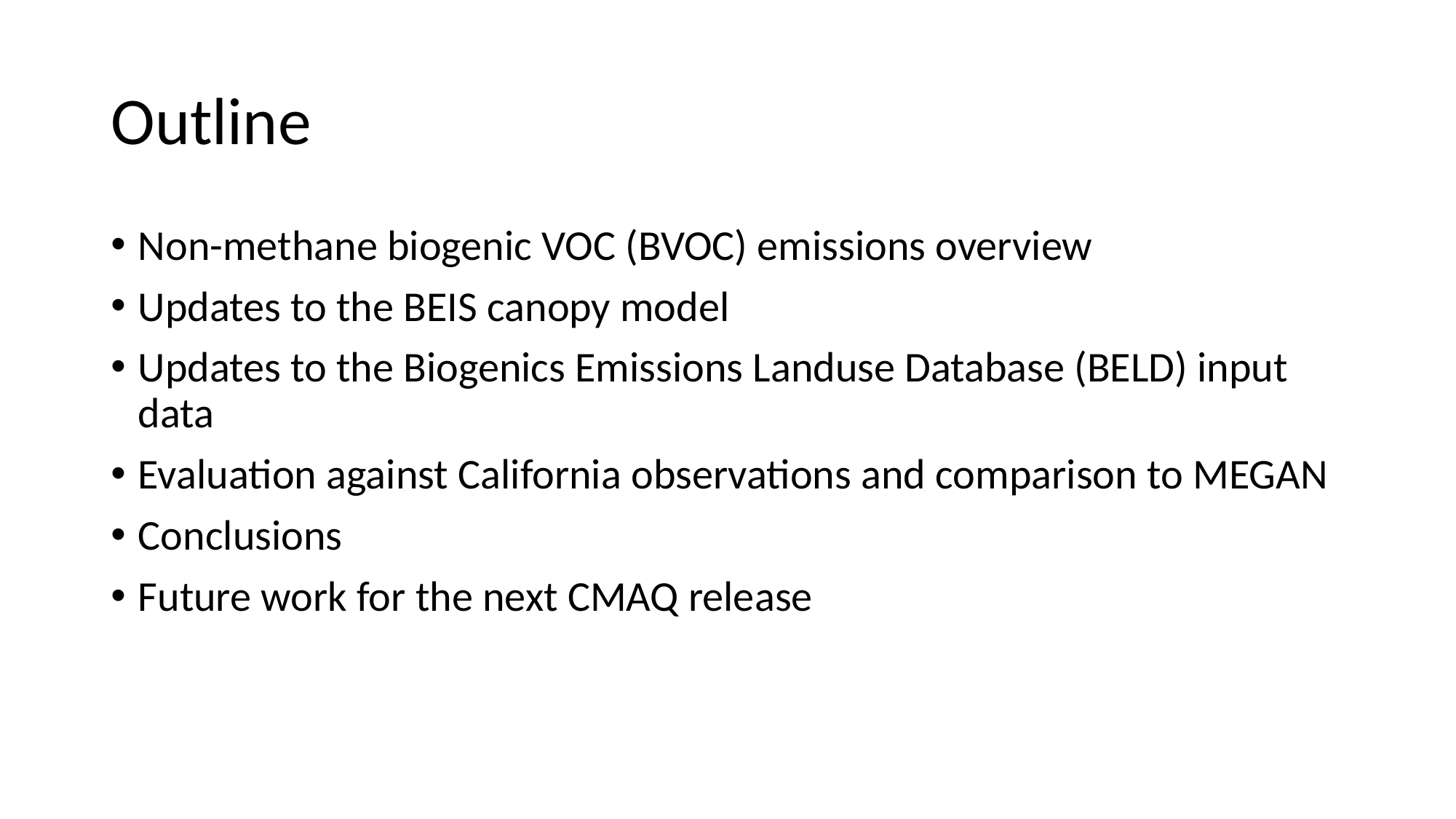

# Outline
Non-methane biogenic VOC (BVOC) emissions overview
Updates to the BEIS canopy model
Updates to the Biogenics Emissions Landuse Database (BELD) input data
Evaluation against California observations and comparison to MEGAN
Conclusions
Future work for the next CMAQ release